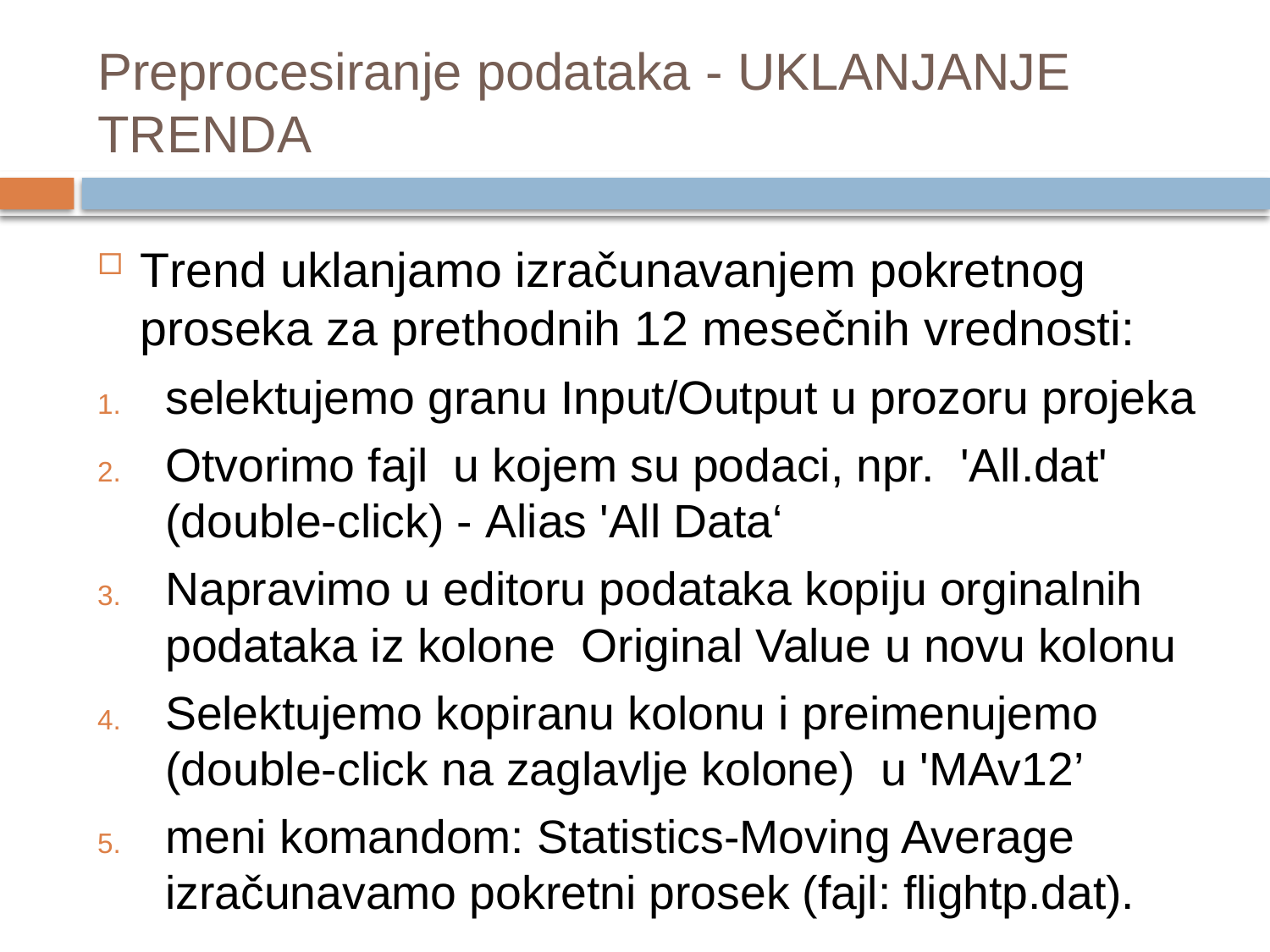

# Preprocesiranje podataka - Uklanjanje trenda
Trend uklanjamo izračunavanjem pokretnog proseka za prethodnih 12 mesečnih vrednosti:
selektujemo granu Input/Output u prozoru projeka
Otvorimo fajl  u kojem su podaci, npr.  'All.dat' (double-click) - Alias 'All Data‘
Napravimo u editoru podataka kopiju orginalnih podataka iz kolone  Original Value u novu kolonu
Selektujemo kopiranu kolonu i preimenujemo (double-click na zaglavlje kolone)  u 'MAv12’
meni komandom: Statistics-Moving Average izračunavamo pokretni prosek (fajl: flightp.dat).